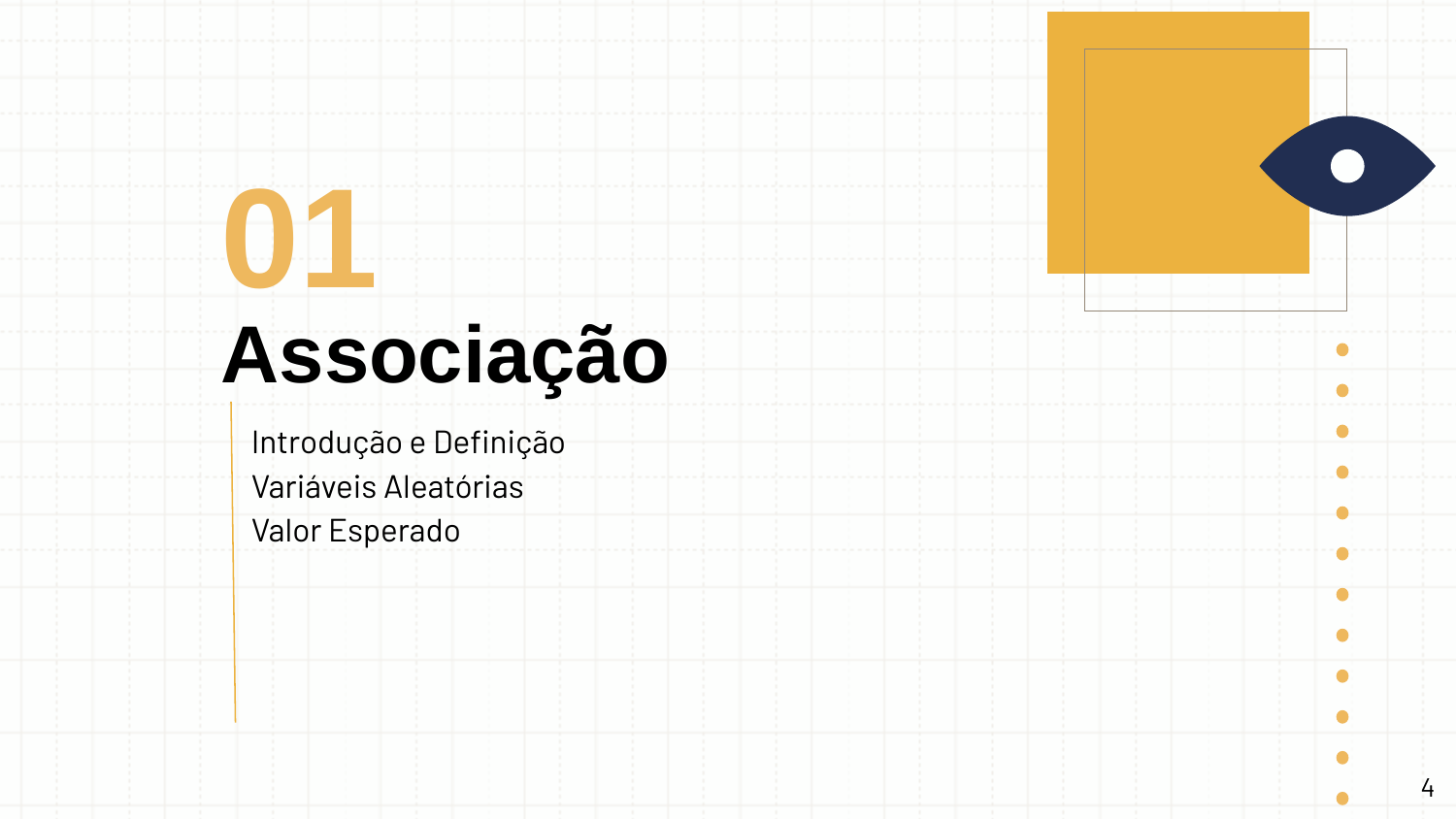

01
# Associação
Introdução e Definição
Variáveis Aleatórias
Valor Esperado
4